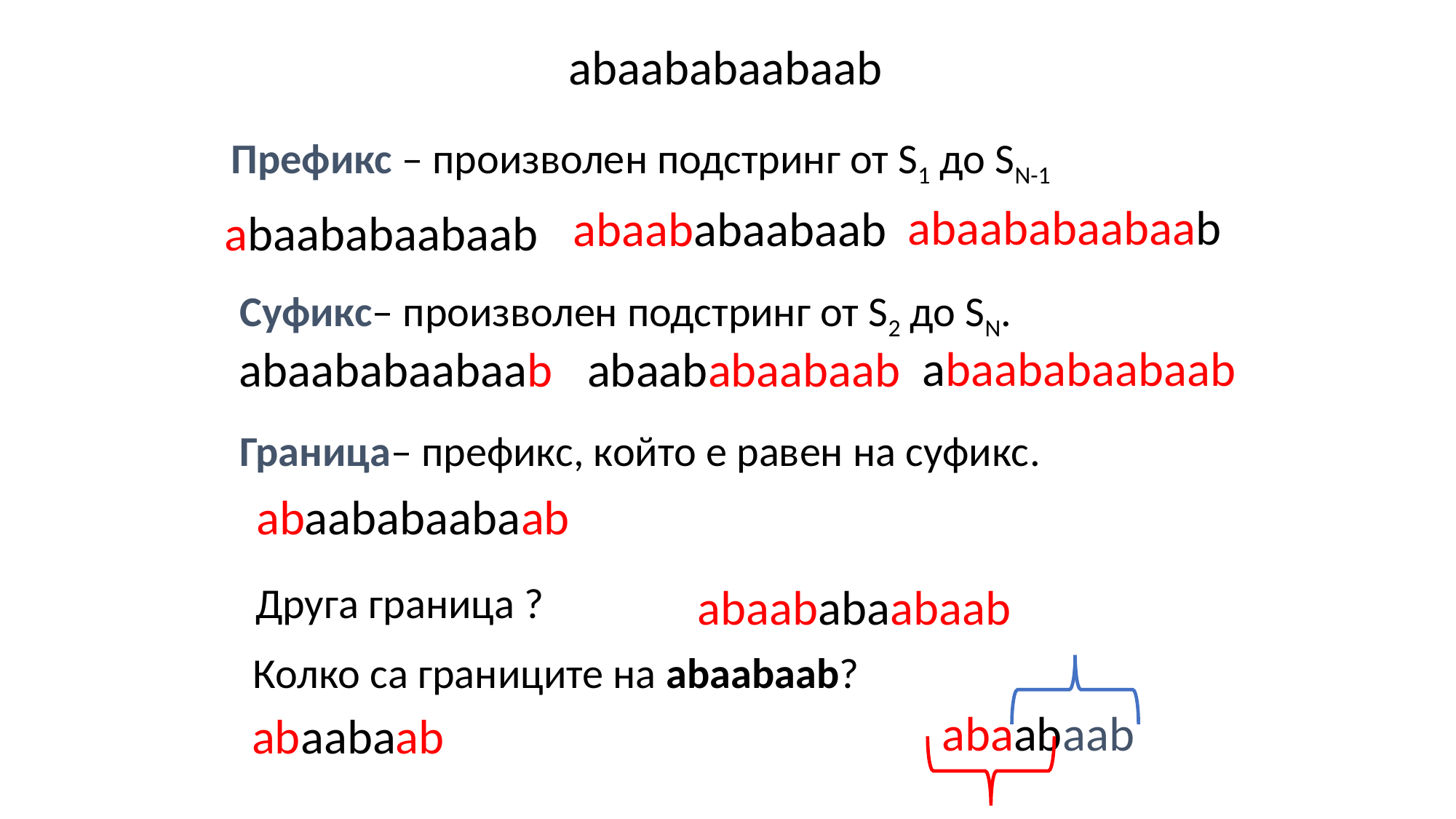

abaababaabaab
Префикс – произволен подстринг от S1 до SN-1
abaababaabaab
abaababaabaab
abaababaabaab
Суфикс– произволен подстринг от S2 до SN.
abaababaabaab
abaababaabaab
abaababaabaab
Граница– префикс, който е равен на суфикс.
abaababaabaab
Друга граница ?
abaababaabaab

Колко са границите на abaabaab?
abaabaab
abaabaab